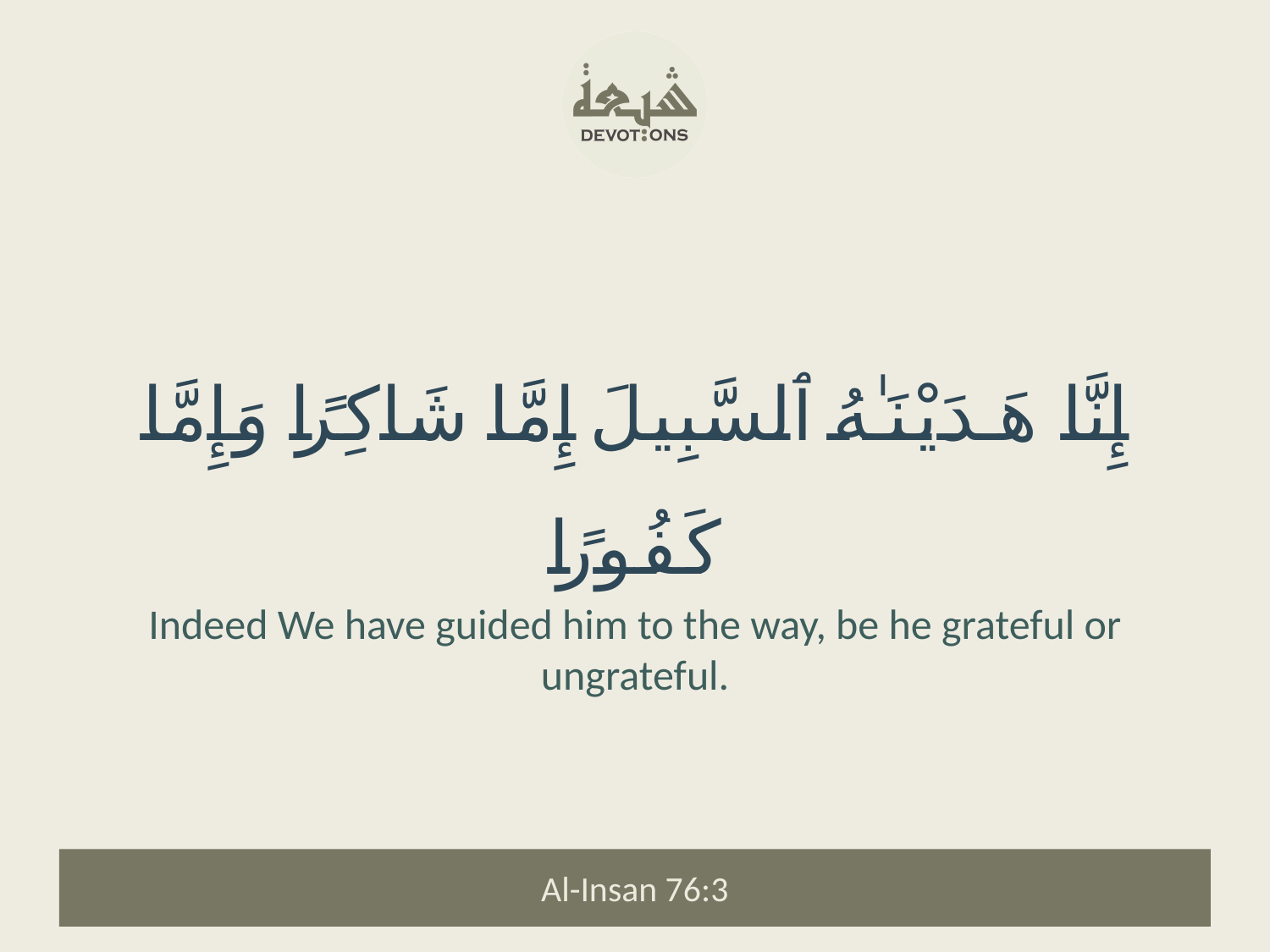

إِنَّا هَدَيْنَـٰهُ ٱلسَّبِيلَ إِمَّا شَاكِرًا وَإِمَّا كَفُورًا
Indeed We have guided him to the way, be he grateful or ungrateful.
Al-Insan 76:3